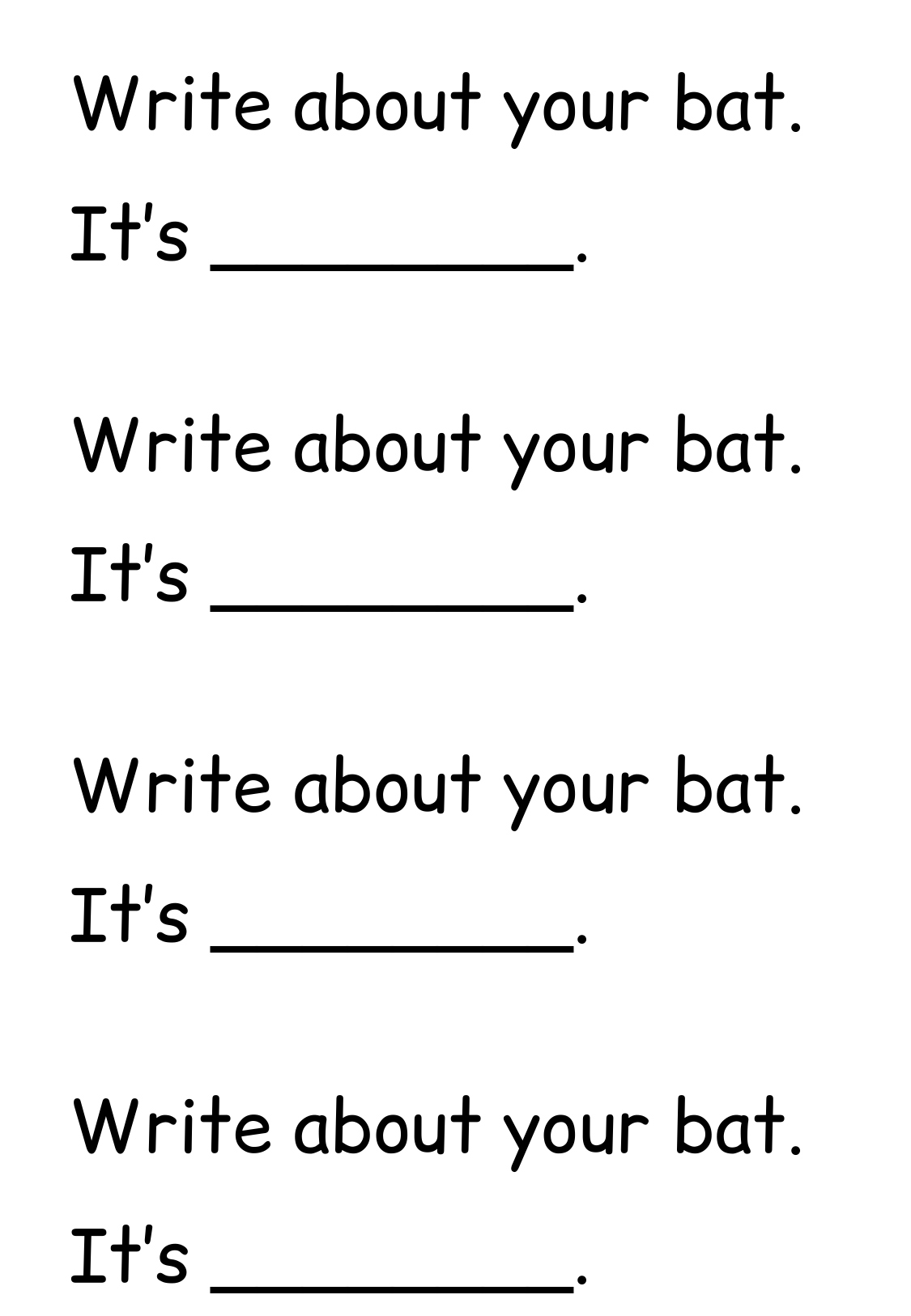

Write about your bat.
It’s ________.
Write about your bat.
It’s ________.
Write about your bat.
It’s ________.
Write about your bat.
It’s ________.